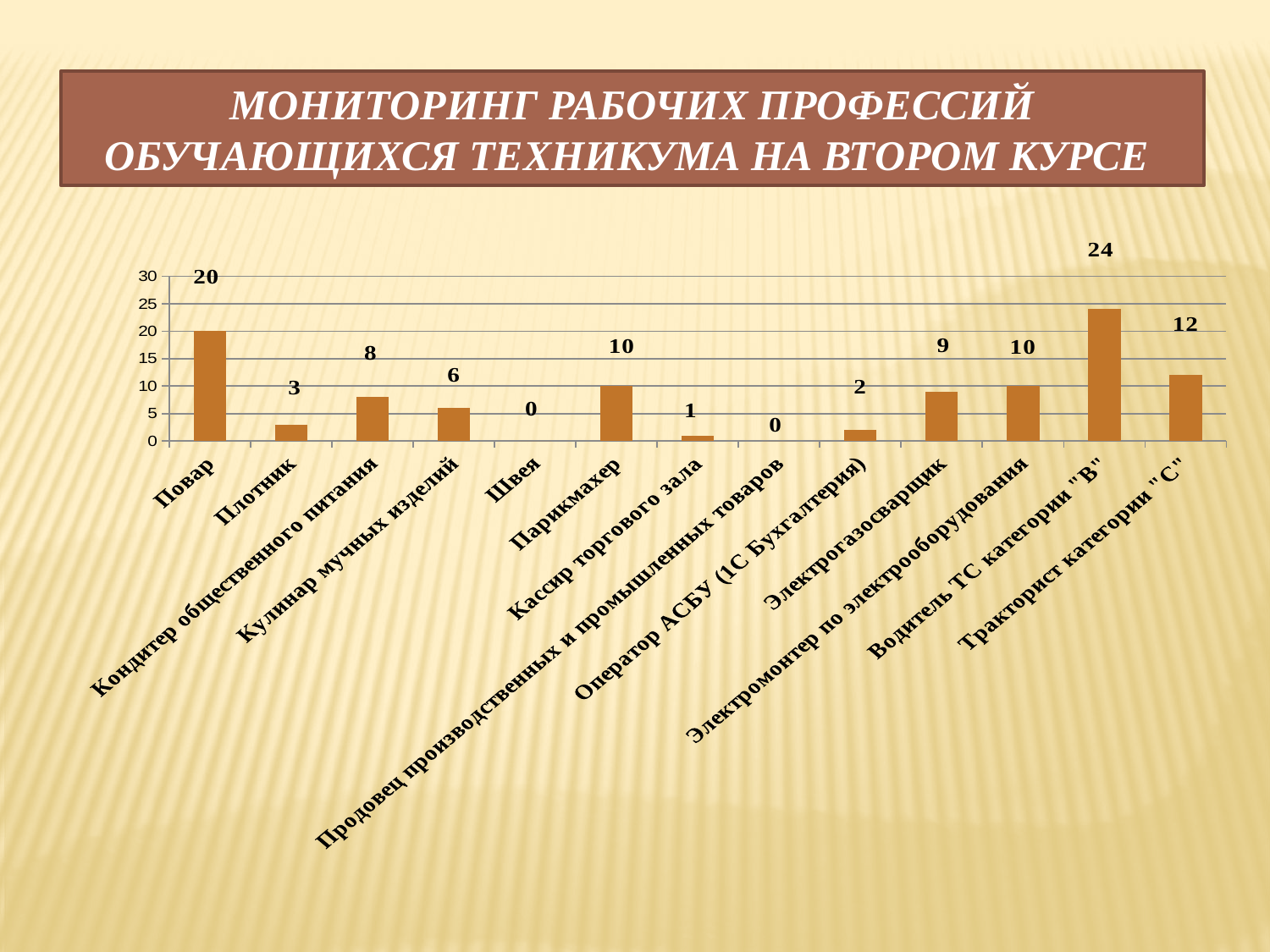

Мониторинг рабочих профессий обучающихся техникума на втором курсе

### Chart

| Category |  |  |  |  |  |  |
|---|---|---|---|---|---|---|
| Повар | None | None | None | None | None | 20.0 |
| Плотник | None | None | None | None | None | 3.0 |
| Кондитер общественного питания | None | None | None | None | None | 8.0 |
| Кулинар мучных изделий | None | None | None | None | None | 6.0 |
| Швея | None | None | None | None | None | 0.0 |
| Парикмахер | None | None | None | None | None | 10.0 |
| Кассир торгового зала | None | None | None | None | None | 1.0 |
| Продовец производственных и промышленных товаров | None | None | None | None | None | 0.0 |
| Оператор АСБУ (1С Бухгалтерия) | None | None | None | None | None | 2.0 |
| Электрогазосварщик | None | None | None | None | None | 9.0 |
| Электромонтер по электрооборудования | None | None | None | None | None | 10.0 |
| Водитель ТС категории "В" | None | None | None | None | None | 24.0 |
| Тракторист категории "С" | None | None | None | None | None | 12.0 |